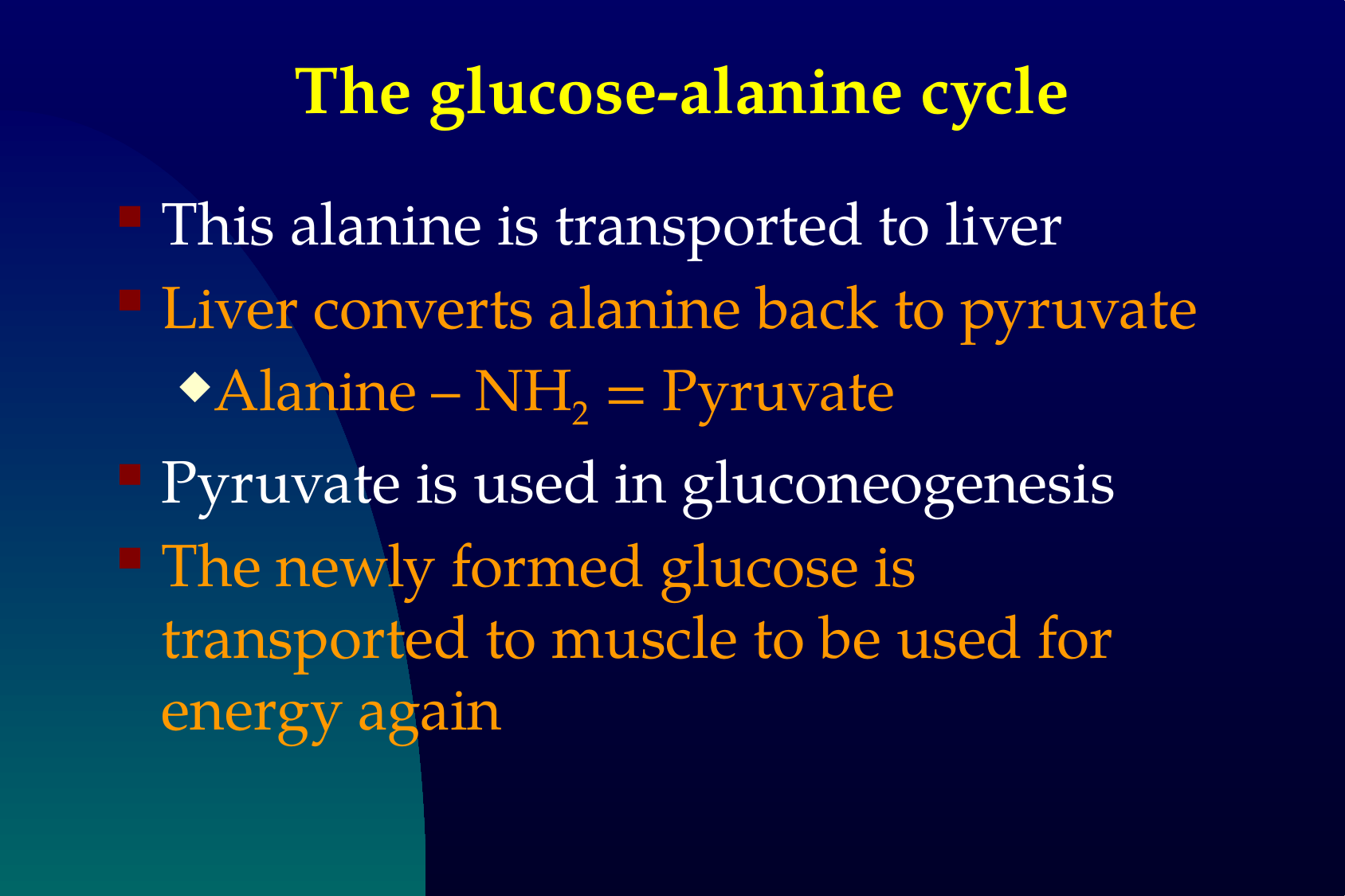

# The glucose-alanine cycle
This alanine is transported to liver
Liver converts alanine back to pyruvate
Alanine – NH2 = Pyruvate
Pyruvate is used in gluconeogenesis
The newly formed glucose is transported to muscle to be used for energy again